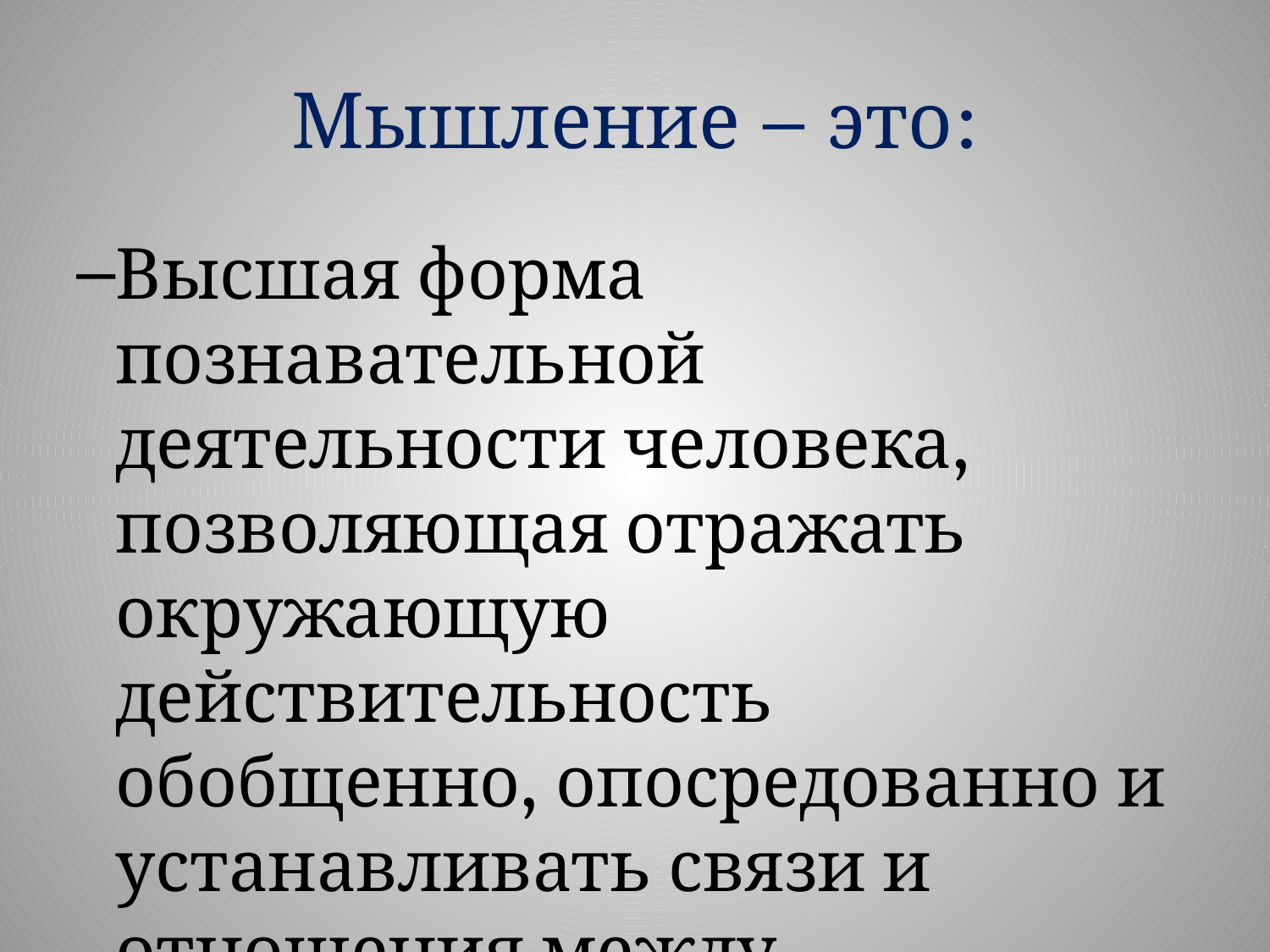

Мышление – это:
Высшая форма познавательной деятельности человека, позволяющая отражать окружающую действительность обобщенно, опосредованно и устанавливать связи и отношения между предметами и явлениями.